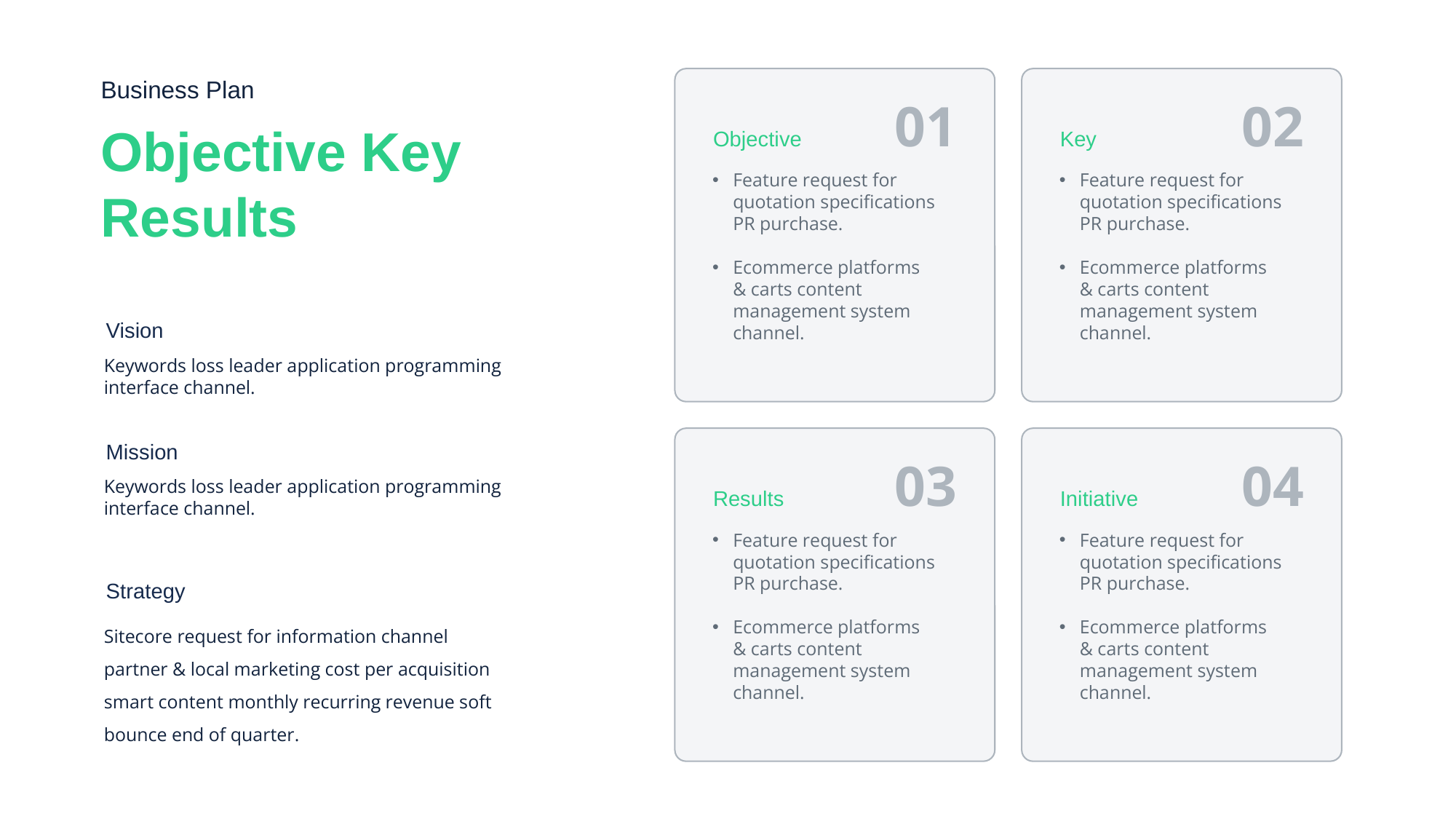

Business Plan
01
02
Objective Key Results
Objective
Key
Feature request for quotation specifications PR purchase.

Ecommerce platforms & carts content management system channel.
Feature request for quotation specifications PR purchase.

Ecommerce platforms & carts content management system channel.
Vision
Keywords loss leader application programming interface channel.

Mission
03
04
Keywords loss leader application programming interface channel.
Results
Initiative
Feature request for quotation specifications PR purchase.

Ecommerce platforms & carts content management system channel.
Feature request for quotation specifications PR purchase.

Ecommerce platforms & carts content management system channel.
Strategy
Sitecore request for information channel partner & local marketing cost per acquisition smart content monthly recurring revenue soft bounce end of quarter.